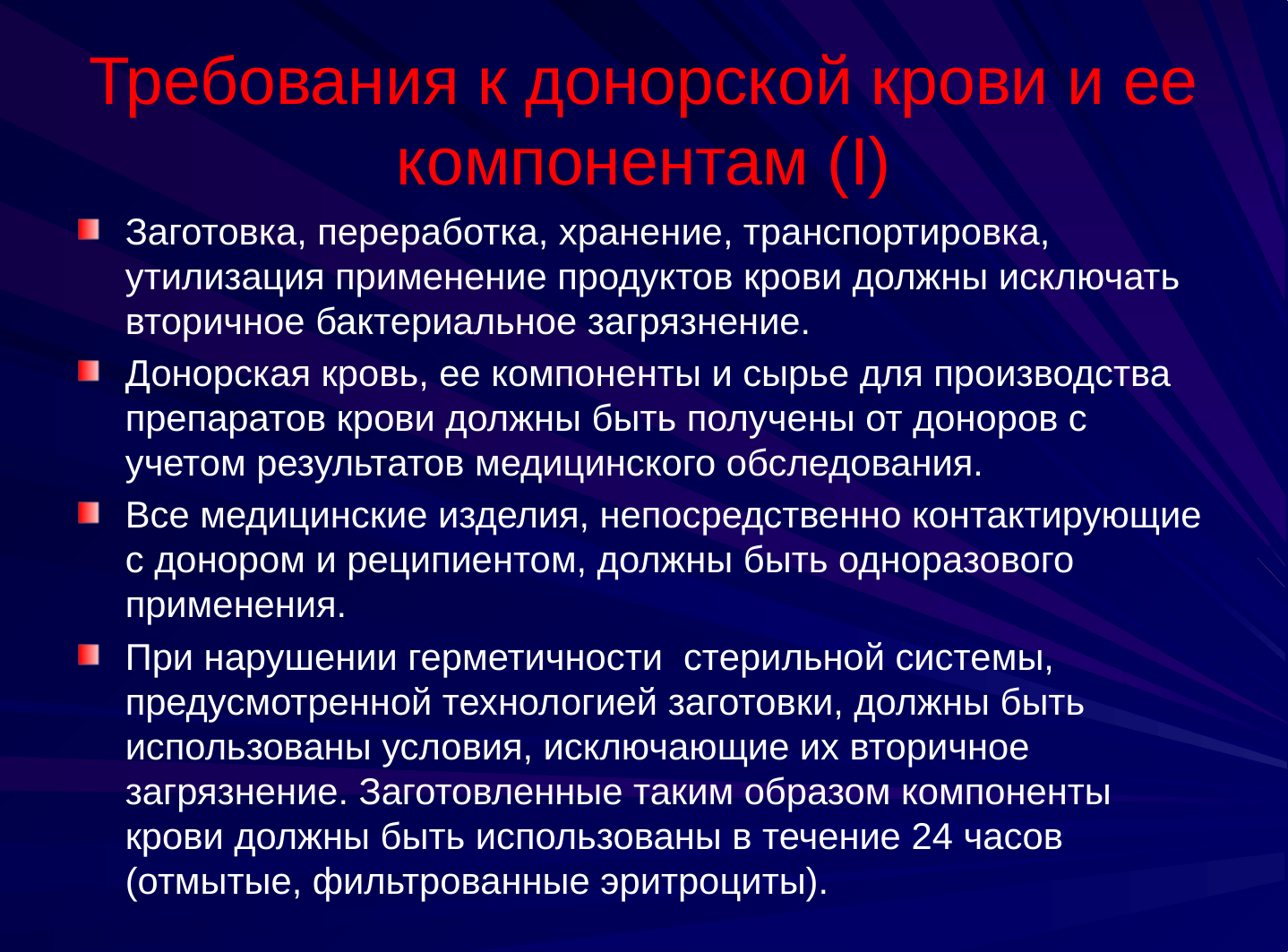

# Требования к донорской крови и ее компонентам (I)
Заготовка, переработка, хранение, транспортировка, утилизация применение продуктов крови должны исключать вторичное бактериальное загрязнение.
Донорская кровь, ее компоненты и сырье для производства препаратов крови должны быть получены от доноров с учетом результатов медицинского обследования.
Все медицинские изделия, непосредственно контактирующие с донором и реципиентом, должны быть одноразового применения.
При нарушении герметичности  стерильной системы, предусмотренной технологией заготовки, должны быть использованы условия, исключающие их вторичное загрязнение. Заготовленные таким образом компоненты крови должны быть использованы в течение 24 часов (отмытые, фильтрованные эритроциты).